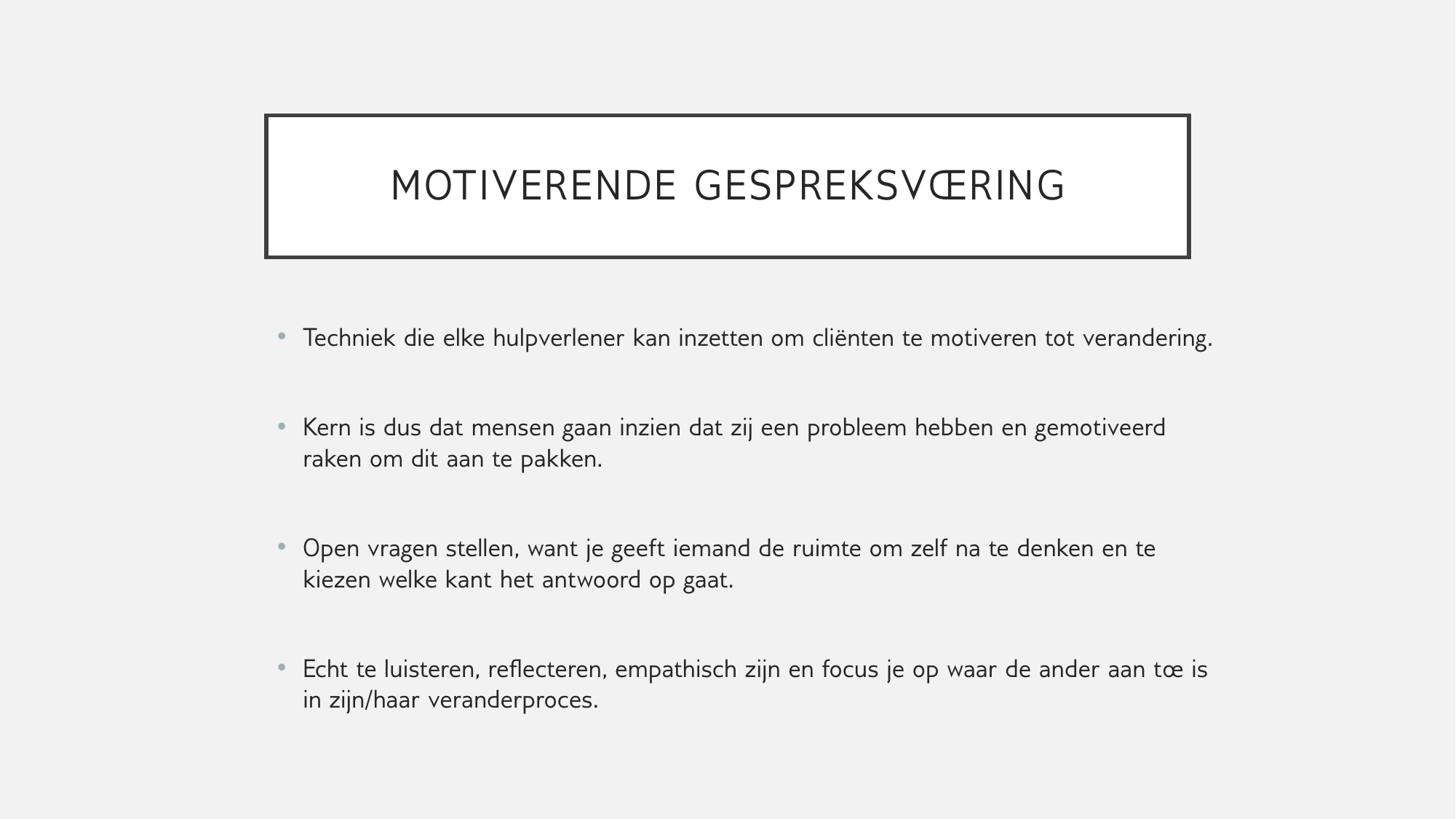

# Motiverende gespreksvoering
Techniek die elke hulpverlener kan inzetten om cliënten te motiveren tot verandering.

Kern is dus dat mensen gaan inzien dat zij een probleem hebben en gemotiveerd raken om dit aan te pakken.

Open vragen stellen, want je geeft iemand de ruimte om zelf na te denken en te kiezen welke kant het antwoord op gaat.

Echt te luisteren, reflecteren, empathisch zijn en focus je op waar de ander aan toe is in zijn/haar veranderproces.